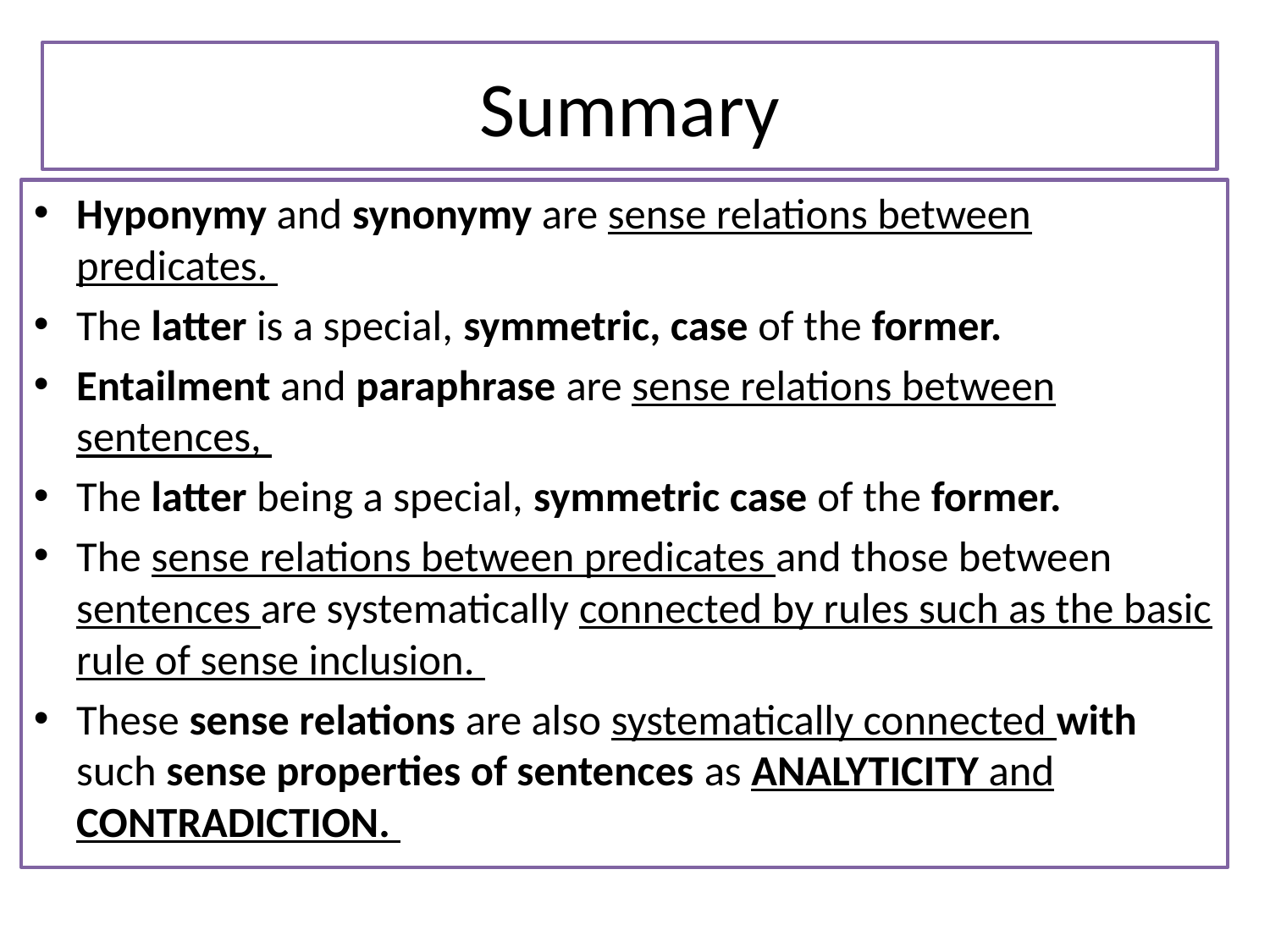

# Summary
Hyponymy and synonymy are sense relations between predicates.
The latter is a special, symmetric, case of the former.
Entailment and paraphrase are sense relations between sentences,
The latter being a special, symmetric case of the former.
The sense relations between predicates and those between sentences are systematically connected by rules such as the basic rule of sense inclusion.
These sense relations are also systematically connected with such sense properties of sentences as ANALYTICITY and CONTRADICTION.